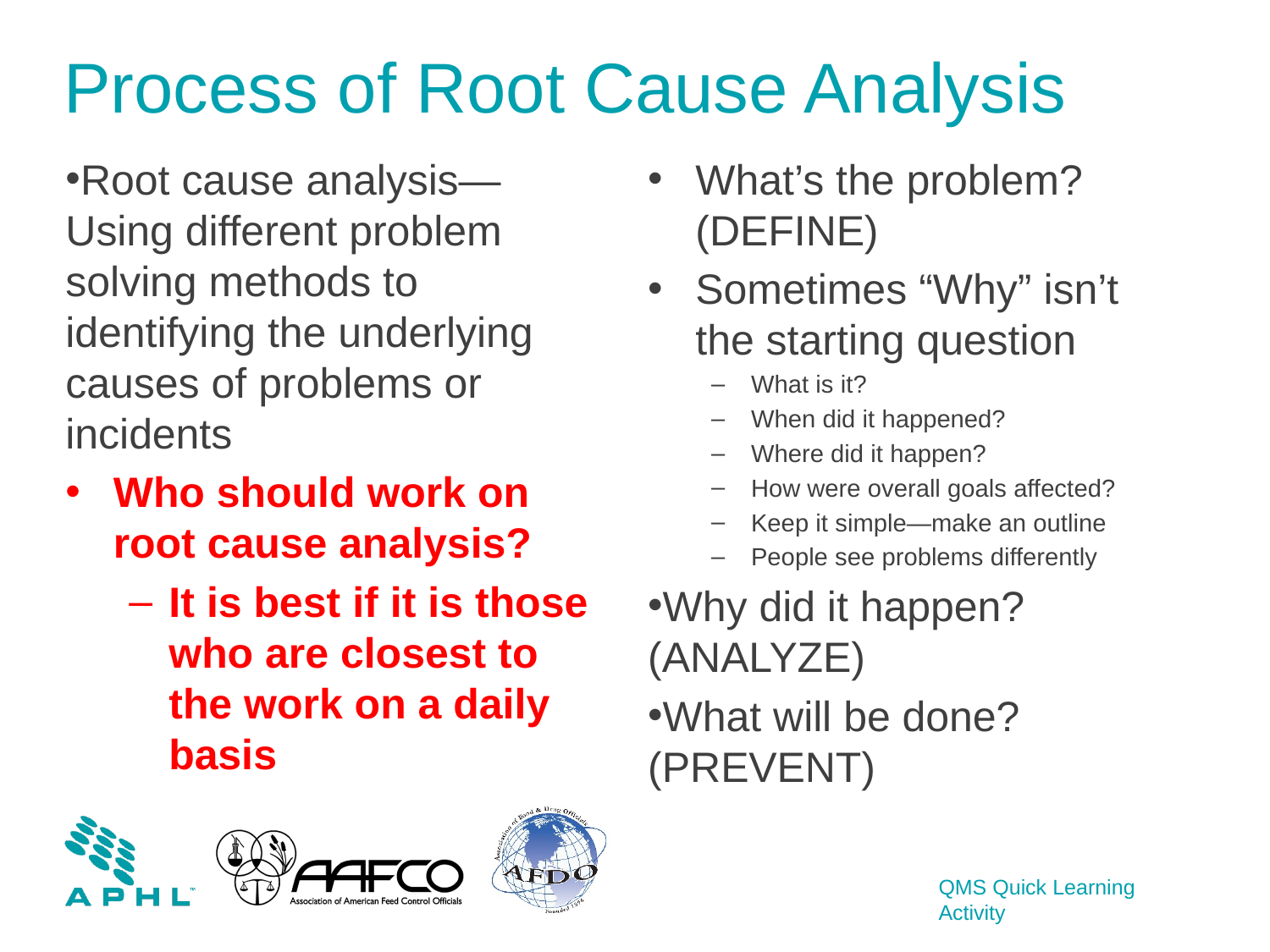

# Process of Root Cause Analysis
Root cause analysis—Using different problem solving methods to identifying the underlying causes of problems or incidents
Who should work on root cause analysis?
It is best if it is those who are closest to the work on a daily basis

What’s the problem? (DEFINE)
Sometimes “Why” isn’t the starting question
What is it?
When did it happened?
Where did it happen?
How were overall goals affected?
Keep it simple—make an outline
People see problems differently
Why did it happen?   (ANALYZE)
What will be done? (PREVENT)